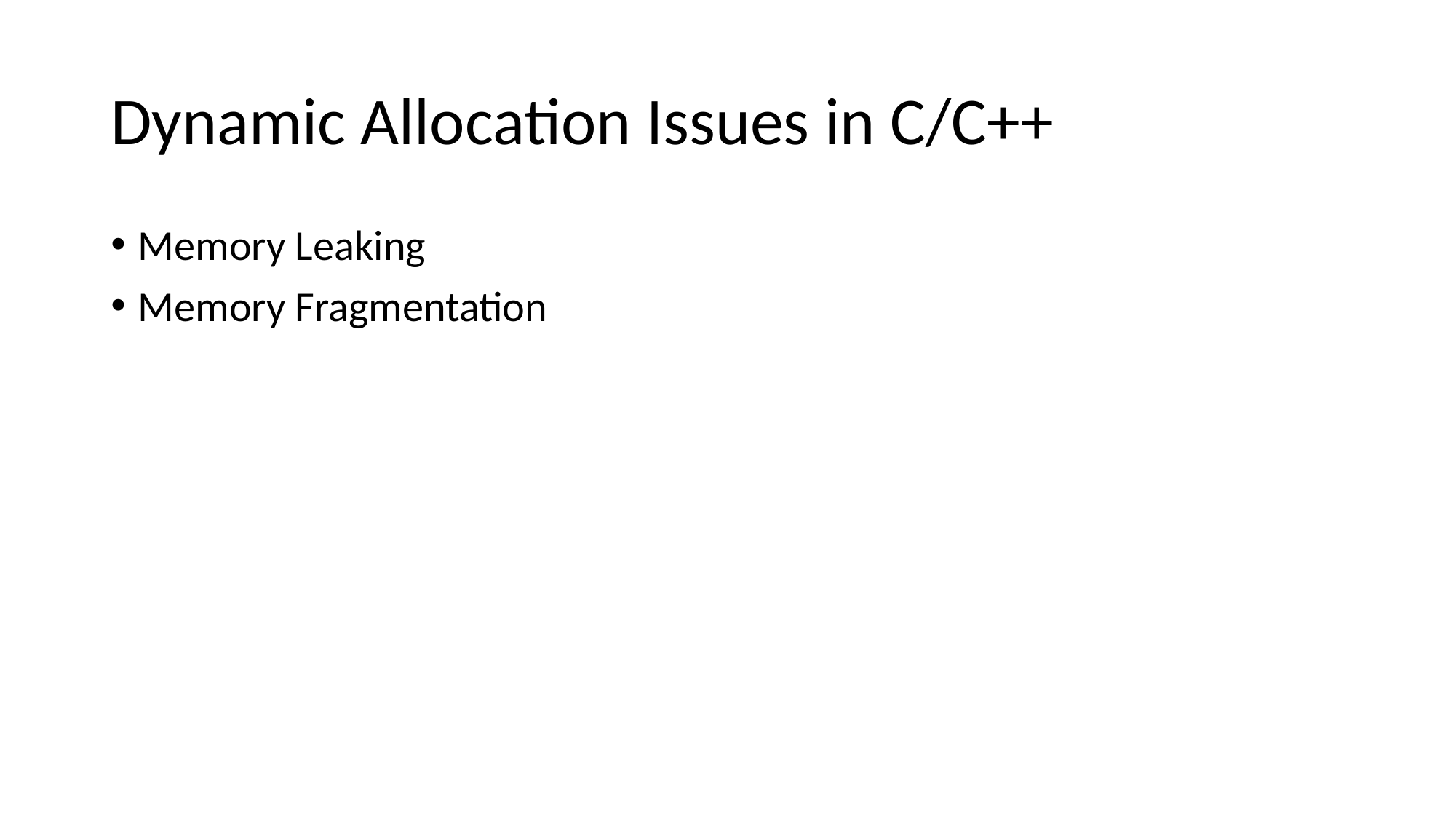

# Dynamic Allocation Issues in C/C++
Memory Leaking
Memory Fragmentation